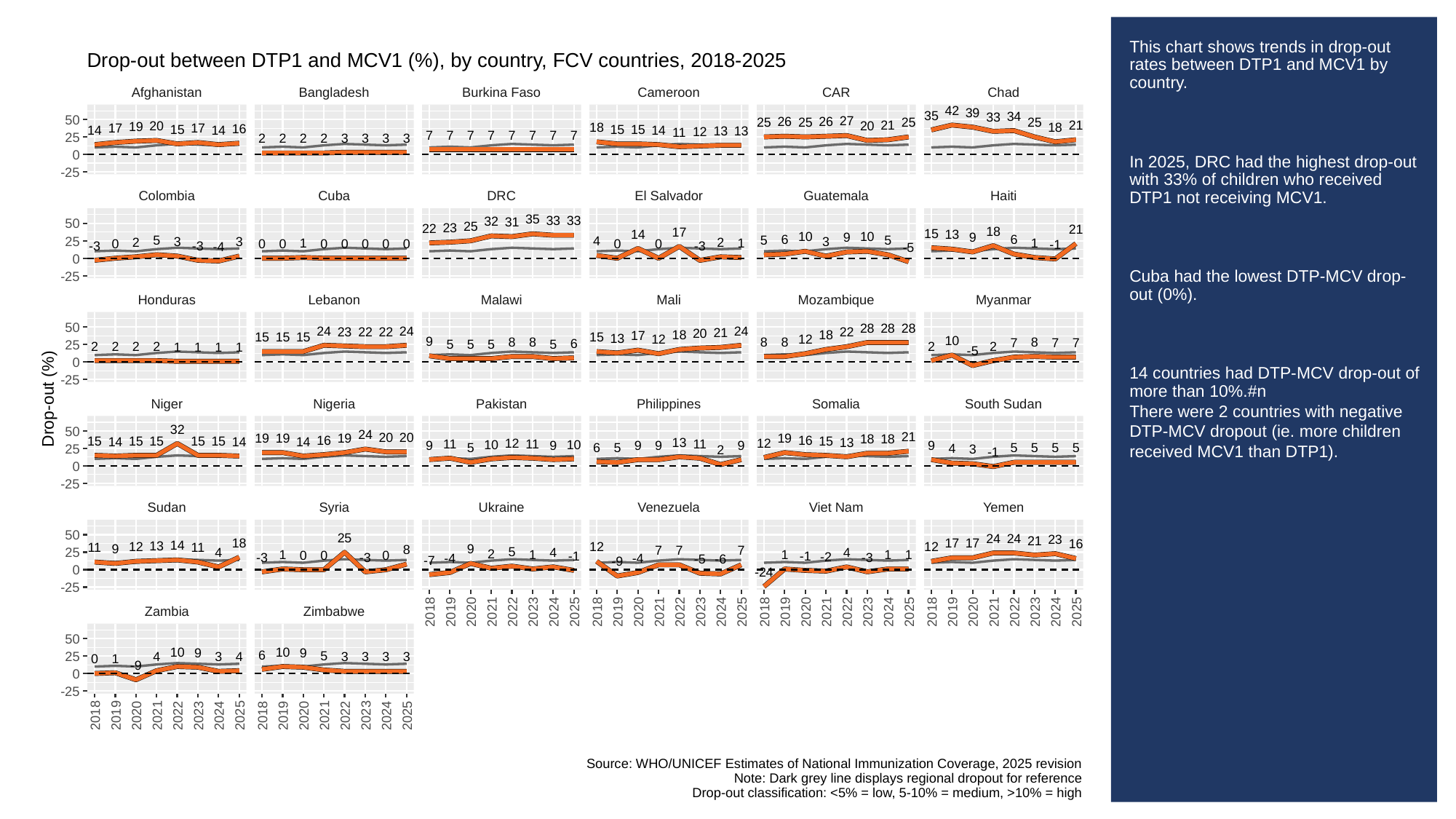

# This chart shows trends in drop-out rates between DTP1 and MCV1 by country.

In 2025, DRC had the highest drop-out with 33% of children who received DTP1 not receiving MCV1.

Cuba had the lowest DTP-MCV drop-out (0%).

14 countries had DTP-MCV drop-out of more than 10%.#n
There were 2 countries with negative DTP-MCV dropout (ie. more children received MCV1 than DTP1).

Drop-out between DTP1 and MCV1 (%), by country, FCV countries, 2018-2025
Afghanistan
Bangladesh
Burkina Faso
Cameroon
CAR
Chad

42
39
35

34
33
50
27
26
26
25
25
25
25

21
21
20
20
19
18
18
17
17
16
15
15
15

14
14
14
13
13
12
11

7
7
7
7
7
7
7
7
25
3
3
3
3
2
2
2
2

0

-25

Colombia
Cuba
DRC
El Salvador
Guatemala
Haiti

35

33
33
32
31
50
25
23

22
21
18
17
15
14
13
10
10

9
9

6
6
5
5
5
4
25
3
3
3
2
2
1
1
1
0
0
0
0
0
0
0
0
0
0
-1

-3
-3
-3
-4
-5

0

-25

Honduras
Lebanon
Malawi
Mali
Mozambique
Myanmar

50
28
28
28
24
24
24
23

22
22
22
21
20
18
18
17
15
15
15
15
13
12
12
10

9
8
8
8
8
8
7
7
7
6
5
5
5
5
25
2
2
2
2
2
2
1
1
1
1

-5

0

-25

Drop-out (%)
Niger
Nigeria
Pakistan
Philippines
Somalia
South Sudan

32
50
24

21
20
20
19
19
19
19
18
18
16
16
15
15
15
15
15
15
14
14
14
13
13
12
12
11
11
11
10
10

9
9
9
9
9
9
6
5
5
5
5
5
5

4
25
3
2
-1

0

-25

Sudan
Syria
Ukraine
Venezuela
Viet Nam
Yemen

50
25
24
24
23

21
18
17
17
16
14
13
12
12
12
11
11

9
9
8
7
7
7
5
4
4
4
25
2
1
1
1
1
1
0
0
0
-1
-1
-2

-3
-3
-3

-4
-4
-5
-6
-7
-9

0

-24

-25

Zambia
Zimbabwe
2018
2019
2020
2021
2022
2023
2024
2025
2018
2019
2020
2021
2022
2023
2024
2025
2018
2019
2020
2021
2022
2023
2024
2025
2018
2019
2020
2021
2022
2023
2024
2025

50

10
10

9
9
6
5
4
4
25
3
3
3
3
3
1
0

-9

0

-25

2018
2019
2020
2021
2022
2023
2024
2025
2018
2019
2020
2021
2022
2023
2024
2025
Source: WHO/UNICEF Estimates of National Immunization Coverage, 2025 revision
Note: Dark grey line displays regional dropout for reference
Drop-out classification: <5% = low, 5-10% = medium, >10% = high